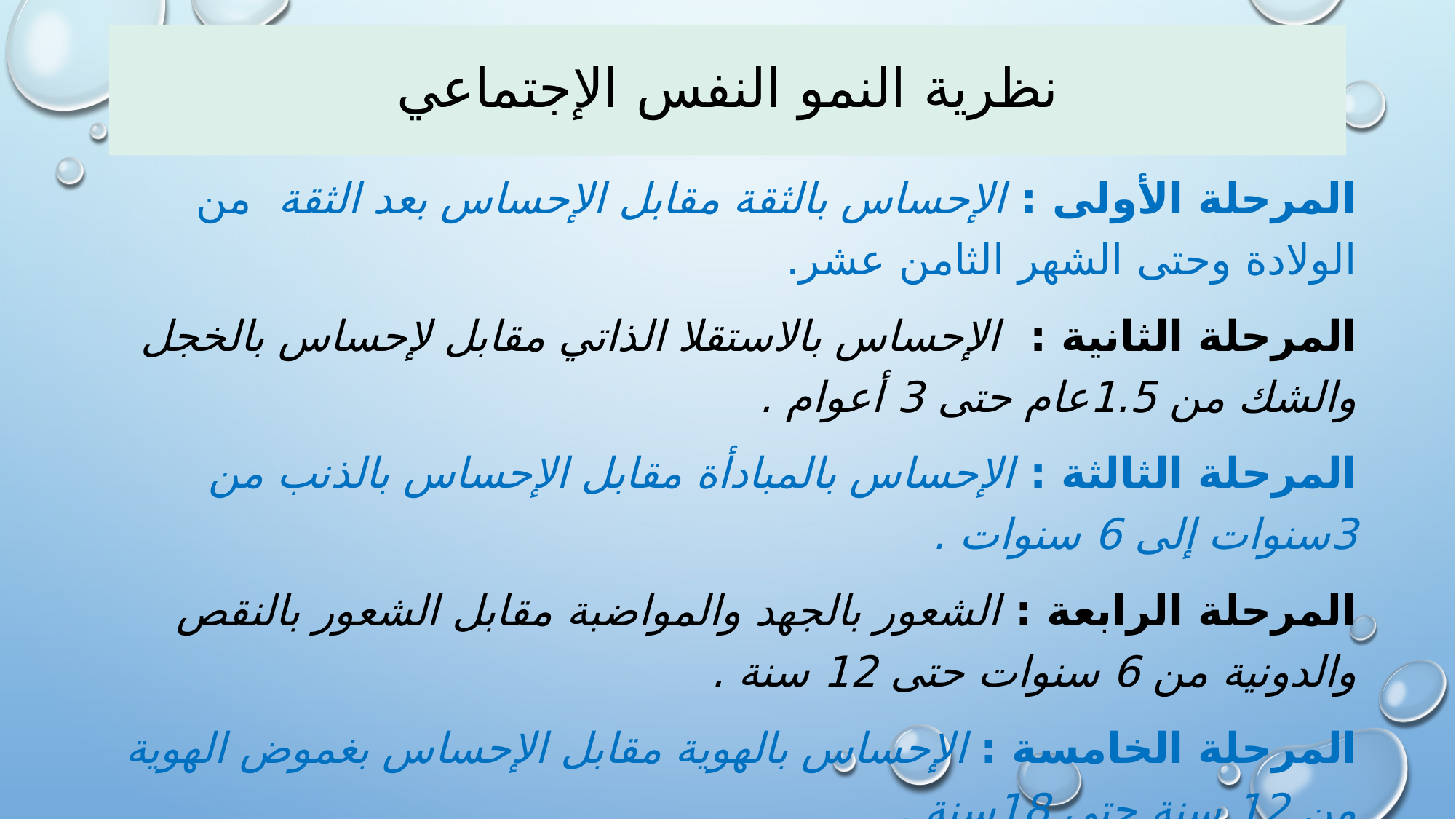

# نظرية النمو النفس الإجتماعي
المرحلة الأولى : الإحساس بالثقة مقابل الإحساس بعد الثقة  من الولادة وحتى الشهر الثامن عشر.
المرحلة الثانية :  الإحساس بالاستقلا الذاتي مقابل لإحساس بالخجل والشك من 1.5عام حتى 3 أعوام .
المرحلة الثالثة : الإحساس بالمبادأة مقابل الإحساس بالذنب من 3سنوات إلى 6 سنوات .
المرحلة الرابعة : الشعور بالجهد والمواضبة مقابل الشعور بالنقص والدونية من 6 سنوات حتى 12 سنة .
المرحلة الخامسة : الإحساس بالهوية مقابل الإحساس بغموض الهوية من 12 سنة حتى 18سنة .
المرحلة السادسة : الإحساس بالألفة مقابل الإحساس بالإنعزال من 18 سنة إلى 35 سنة .
المرحلة السابعة : الإحساس بالتولدية مقابل الإحساس بإستغراق الذات من 35 حتى سن التقاعد .
المرحلة الثامنة:  الإحساس بالتكامل مقابل الإحساس باليأس من  سنوات التقاعد حتى الممات .